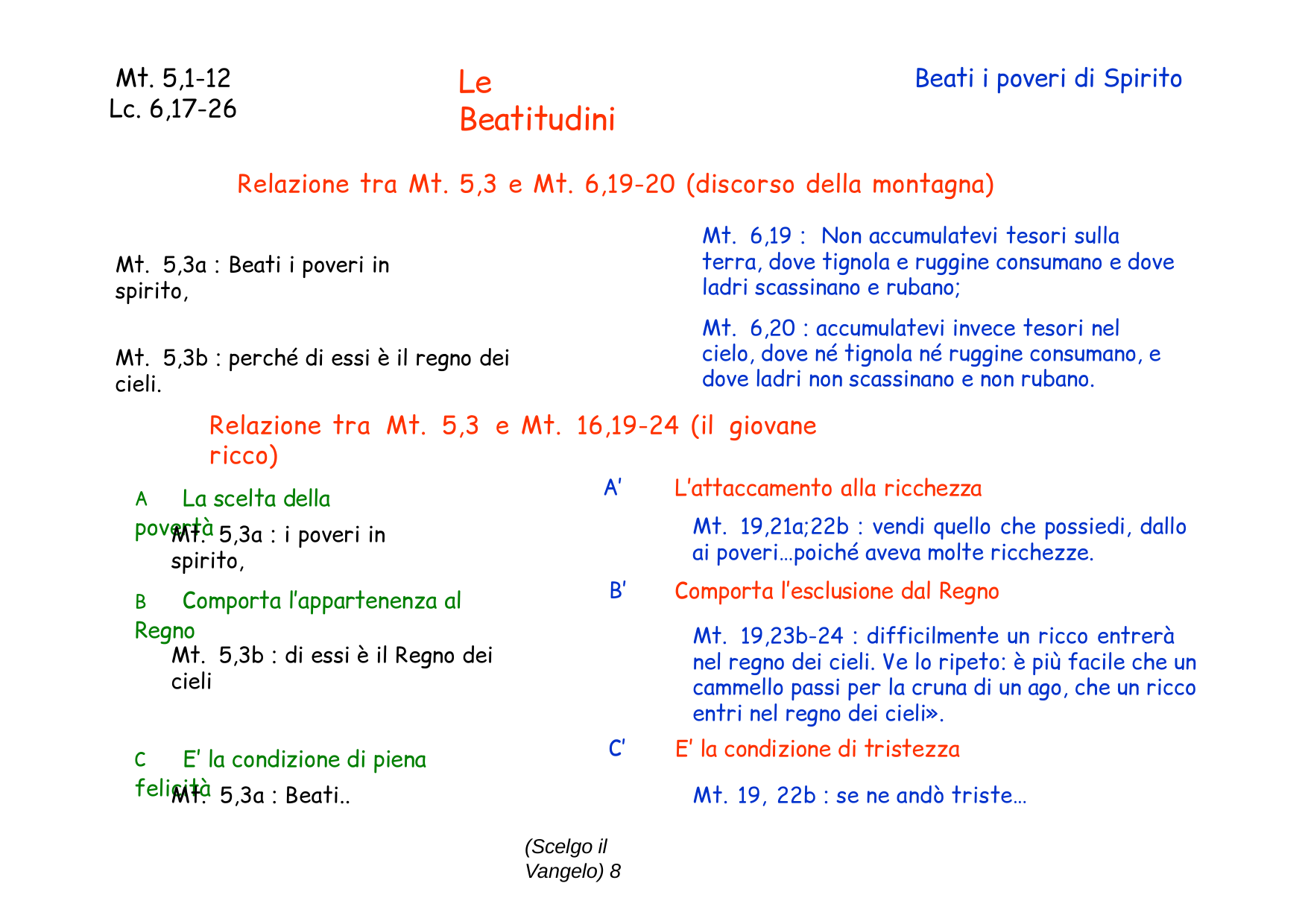

Mt. 5,1-12
Lc. 6,17-26
Beati i poveri di Spirito
Le  Beatitudini
Relazione tra Mt. 5,3 e Mt. 6,19-20 (discorso della montagna)
Mt.  6,19 :  Non accumulatevi tesori sulla terra, dove tignola e ruggine consumano e dove ladri scassinano e rubano;

Mt.  6,20 : accumulatevi invece tesori nel cielo, dove né tignola né ruggine consumano, e dove ladri non scassinano e non rubano.
Mt.  5,3a : Beati i poveri in spirito,
Mt.  5,3b : perché di essi è il regno dei cieli.
Relazione tra  Mt.  5,3  e Mt.  16,19-24 (il  giovane ricco)
A	La scelta della povertà
L’attaccamento alla ricchezza

Mt.  19,21a;22b : vendi quello che possiedi, dallo ai poveri…poiché aveva molte ricchezze.

Comporta l’esclusione dal Regno
A’
Mt.  5,3a : i poveri in spirito,
B	Comporta l’appartenenza al Regno
B’
Mt.  19,23b-24 : difficilmente un ricco entrerà nel regno dei cieli. Ve lo ripeto: è più facile che un cammello passi per la cruna di un ago, che un ricco entri nel regno dei cieli».

E’ la condizione di tristezza
Mt.  5,3b : di essi è il Regno dei cieli
C’
C	E’ la condizione di piena felicità
Mt.  5,3a : Beati..
Mt. 19, 22b : se ne andò triste…
(Scelgo il Vangelo) 8